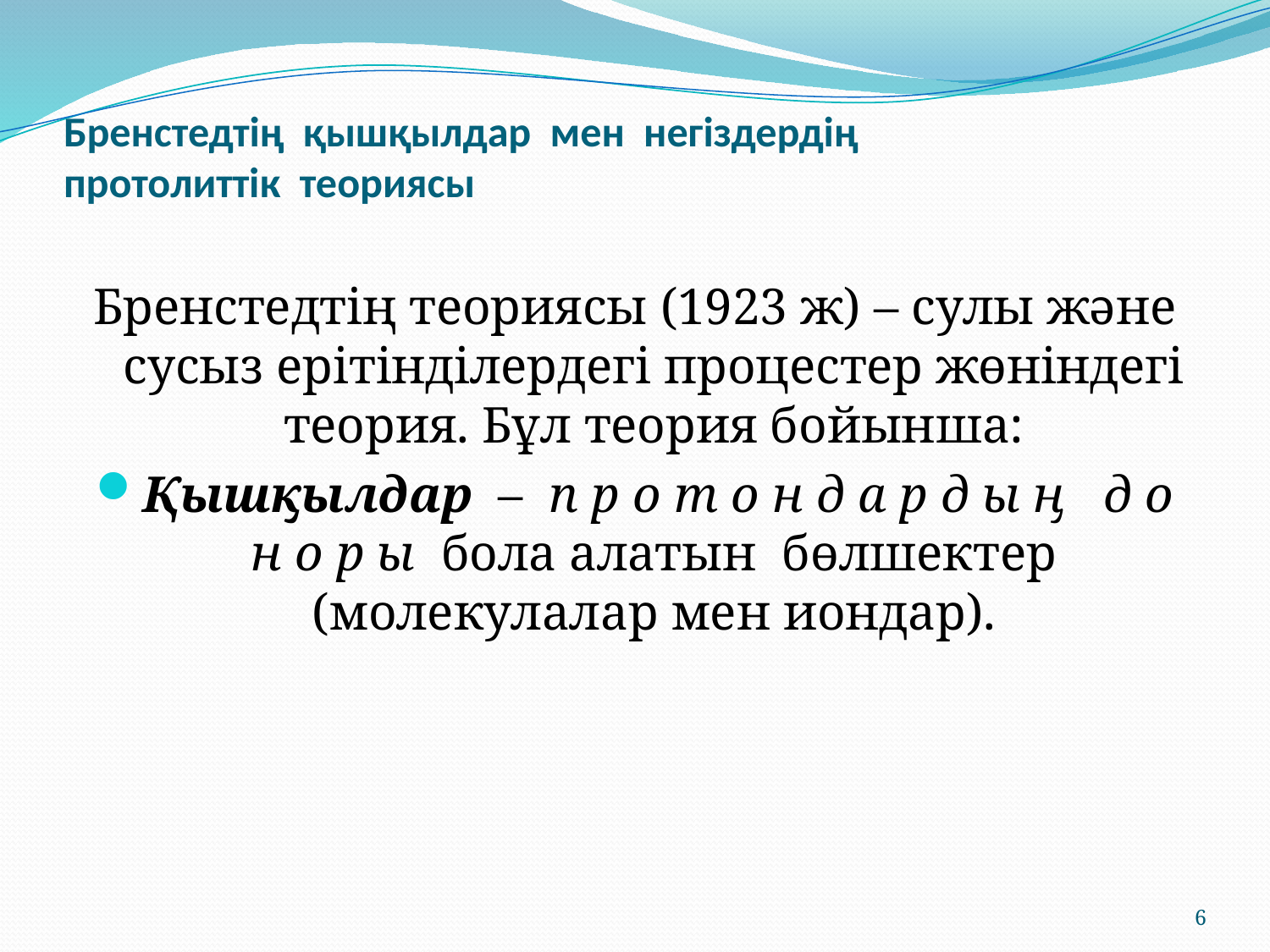

# Бренстедтің  қышқылдар  мен  негіздердің протолиттік  теориясы
Бренстедтің теориясы (1923 ж) – сулы және сусыз ерітінділердегі процестер жөніндегі теория. Бұл теория бойынша:
Қышқылдар  –  п р о т о н д а р д ы ң   д о н о р ы  бола алатын  бөлшектер (молекулалар мен иондар).

6